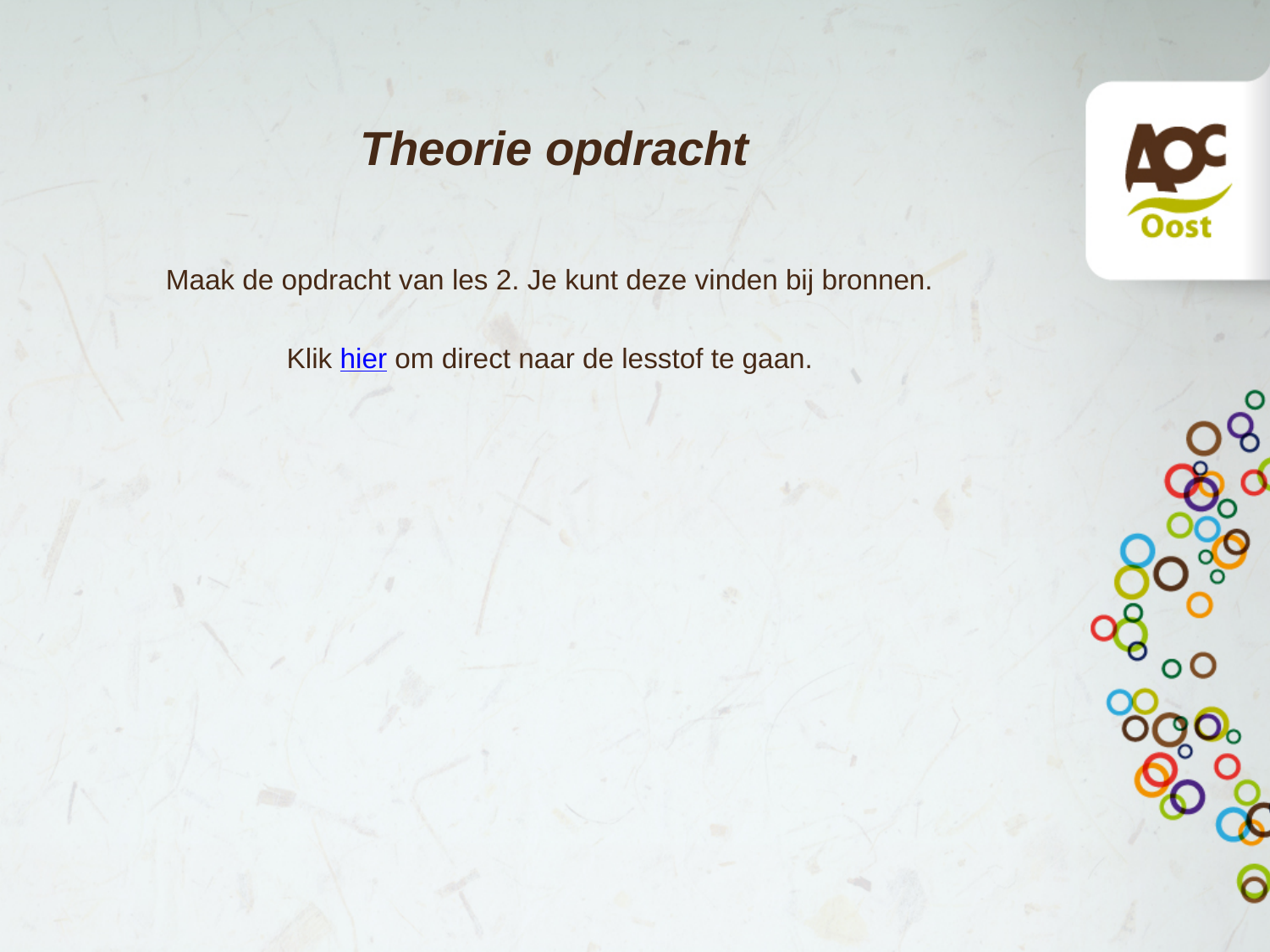

# Theorie opdracht

Maak de opdracht van les 2. Je kunt deze vinden bij bronnen.

Klik hier om direct naar de lesstof te gaan.